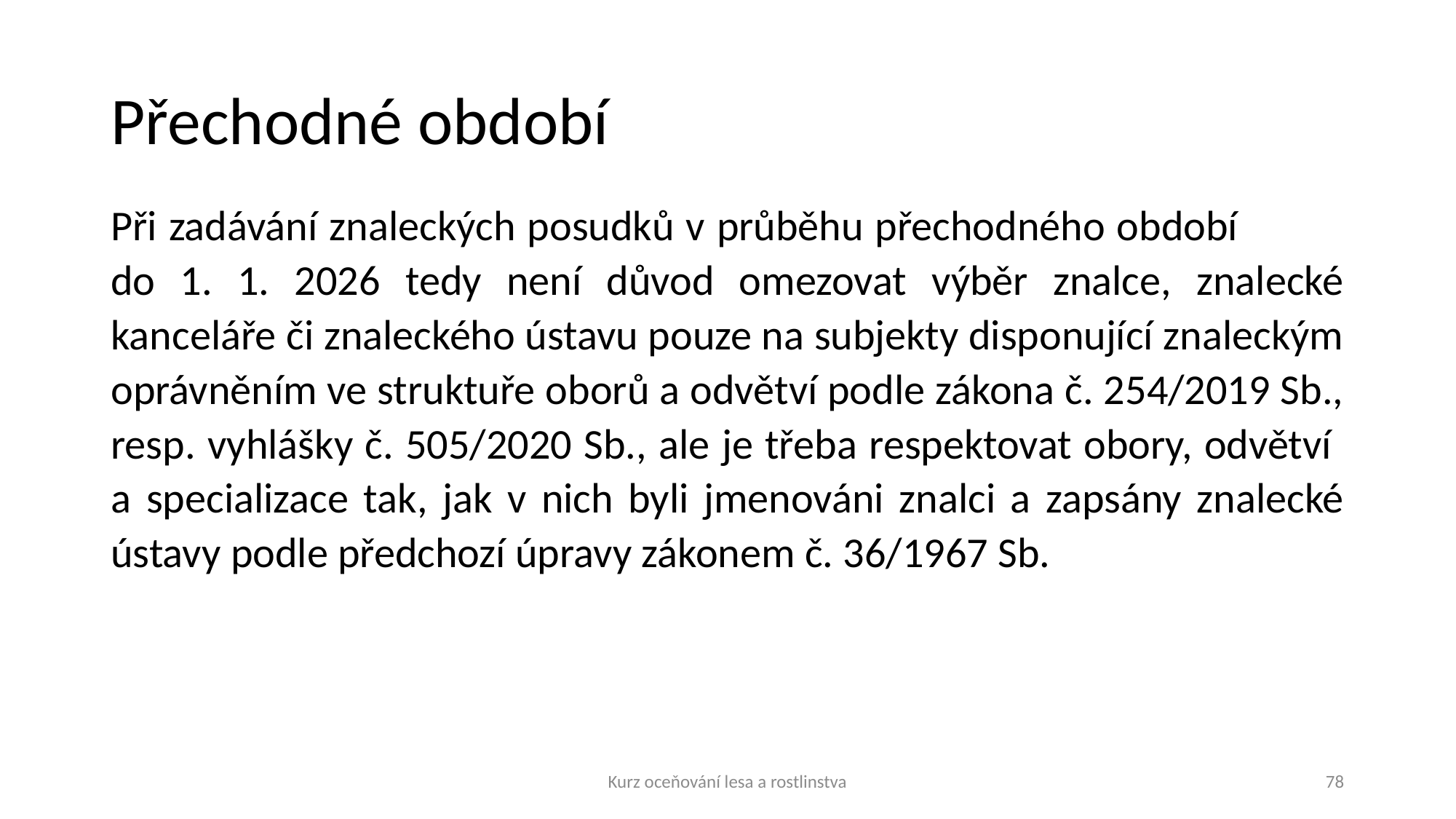

# Přechodné období
Při zadávání znaleckých posudků v průběhu přechodného období          do 1. 1. 2026 tedy není důvod omezovat výběr znalce, znalecké kanceláře či znaleckého ústavu pouze na subjekty disponující znaleckým oprávněním ve struktuře oborů a odvětví podle zákona č. 254/2019 Sb., resp. vyhlášky č. 505/2020 Sb., ale je třeba respektovat obory, odvětví  a specializace tak, jak v nich byli jmenováni znalci a zapsány znalecké ústavy podle předchozí úpravy zákonem č. 36/1967 Sb.

Kurz oceňování lesa a rostlinstva
78